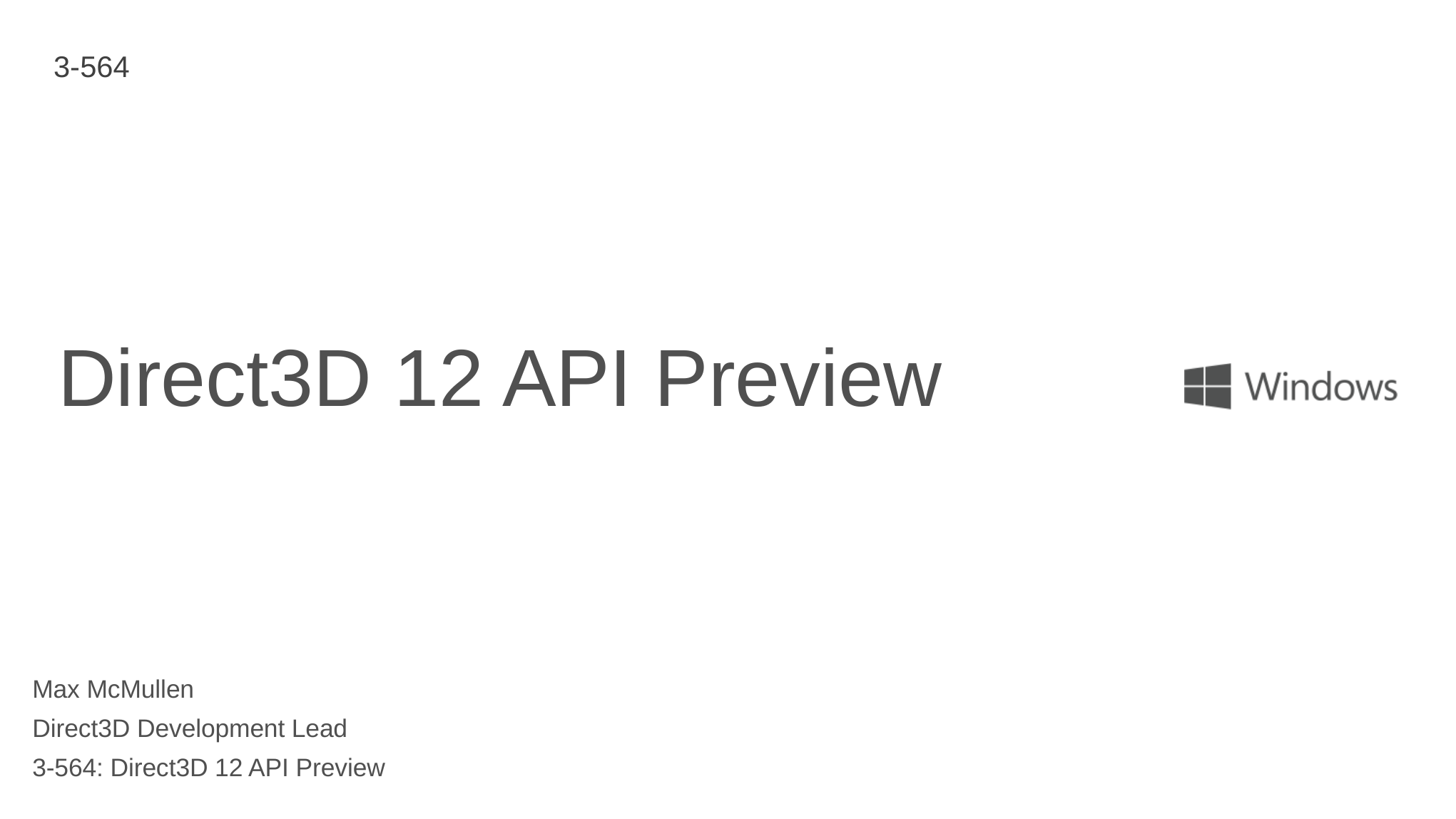

3-564
# Direct3D 12 API Preview
Max McMullen
Direct3D Development Lead
3-564: Direct3D 12 API Preview